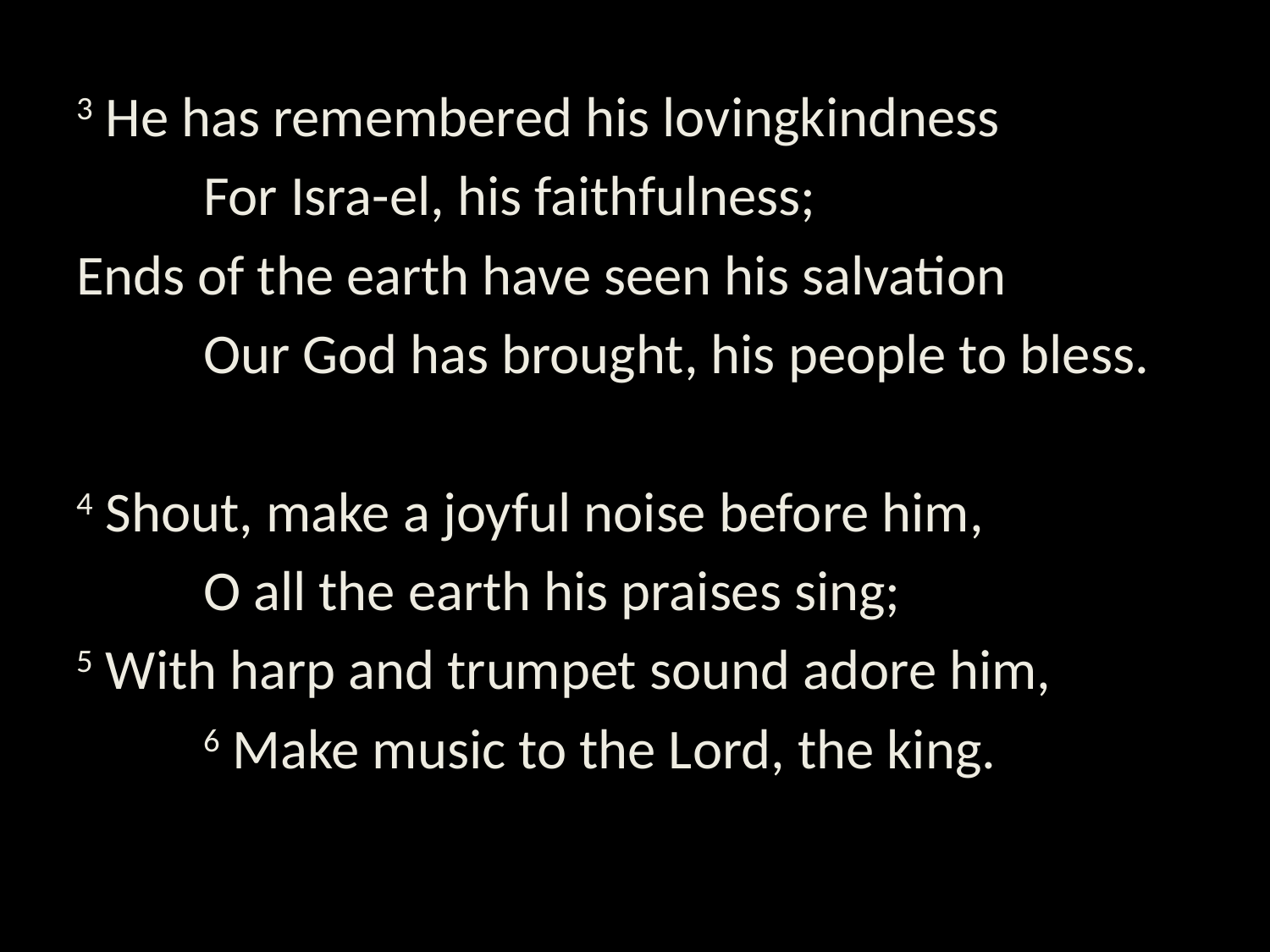

3 He has remembered his lovingkindness
	For Isra-el, his faithfulness;
Ends of the earth have seen his salvation
	Our God has brought, his people to bless.

4 Shout, make a joyful noise before him,
	O all the earth his praises sing;
5 With harp and trumpet sound adore him,
	6 Make music to the Lord, the king.